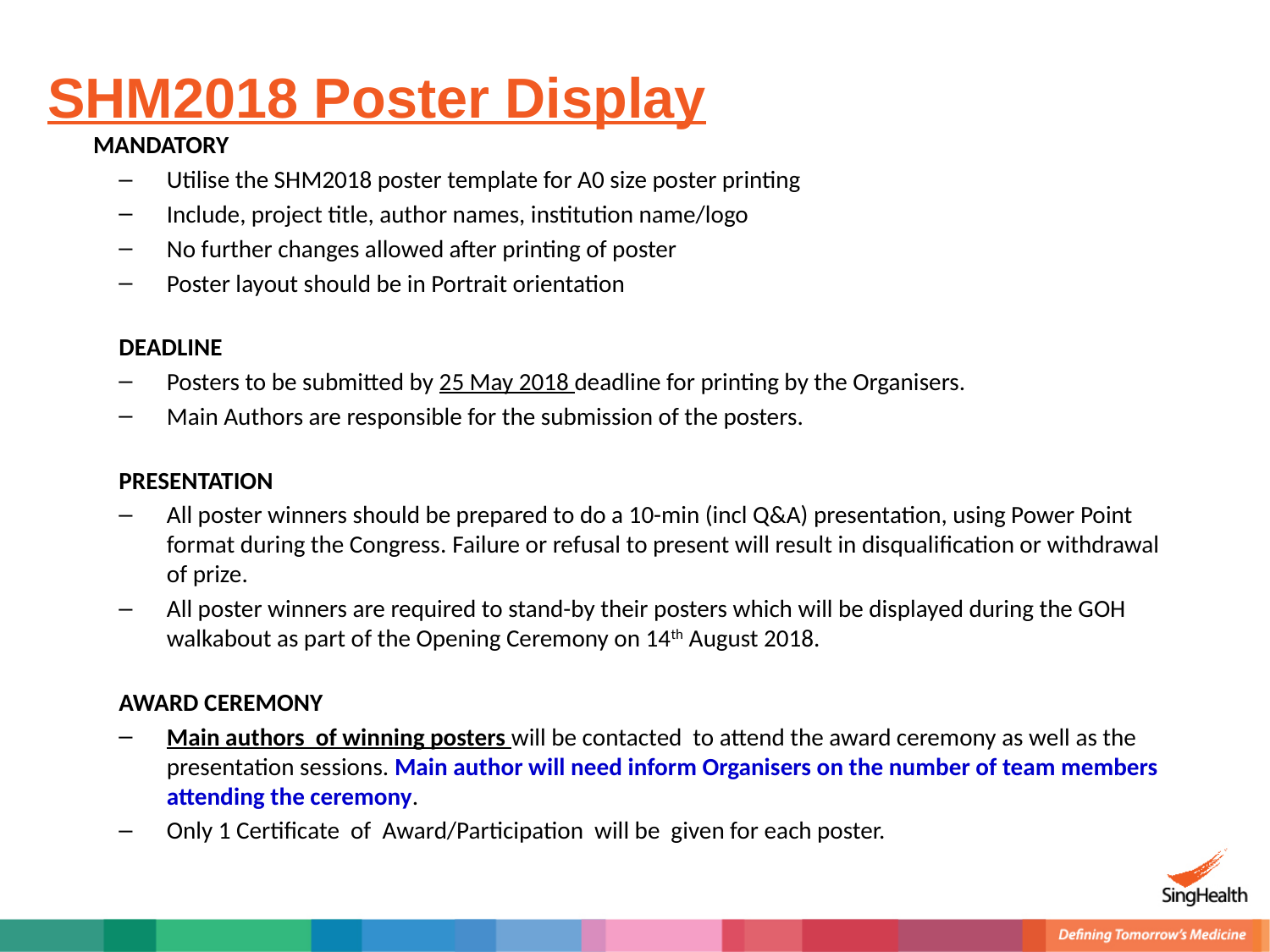

# SHM2018 Poster Display
     MANDATORY
Utilise the SHM2018 poster template for A0 size poster printing
Include, project title, author names, institution name/logo
No further changes allowed after printing of poster
Poster layout should be in Portrait orientation

DEADLINE
Posters to be submitted by 25 May 2018 deadline for printing by the Organisers.
Main Authors are responsible for the submission of the posters.

PRESENTATION
All poster winners should be prepared to do a 10-min (incl Q&A) presentation, using Power Point format during the Congress. Failure or refusal to present will result in disqualification or withdrawal of prize.
All poster winners are required to stand-by their posters which will be displayed during the GOH walkabout as part of the Opening Ceremony on 14th August 2018.

AWARD CEREMONY
Main authors  of winning posters will be contacted  to attend the award ceremony as well as the presentation sessions. Main author will need inform Organisers on the number of team members attending the ceremony.
Only 1 Certificate  of  Award/Participation  will be  given for each poster.